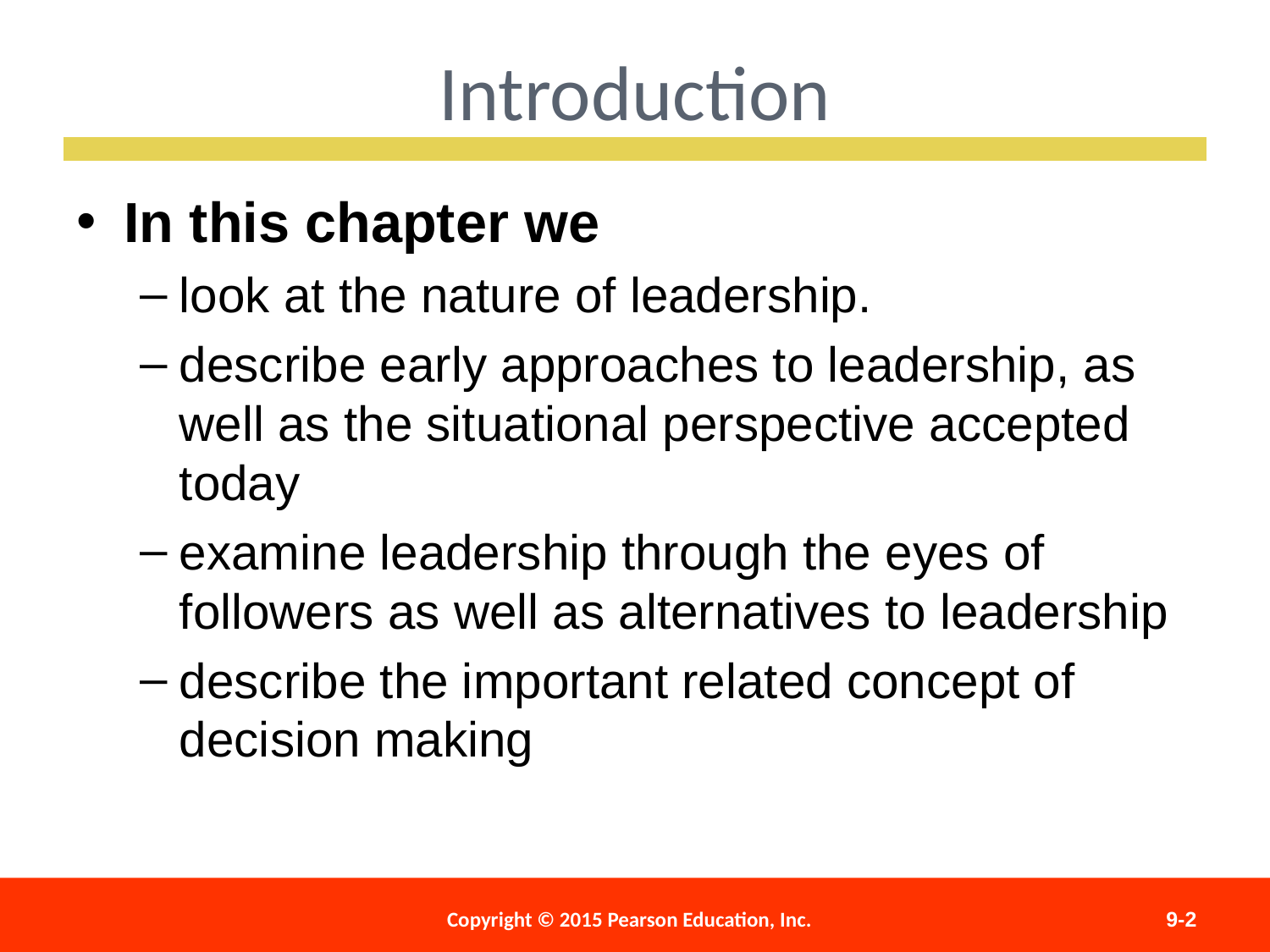

Introduction
In this chapter we
look at the nature of leadership.
describe early approaches to leadership, as well as the situational perspective accepted today
examine leadership through the eyes of followers as well as alternatives to leadership
describe the important related concept of decision making